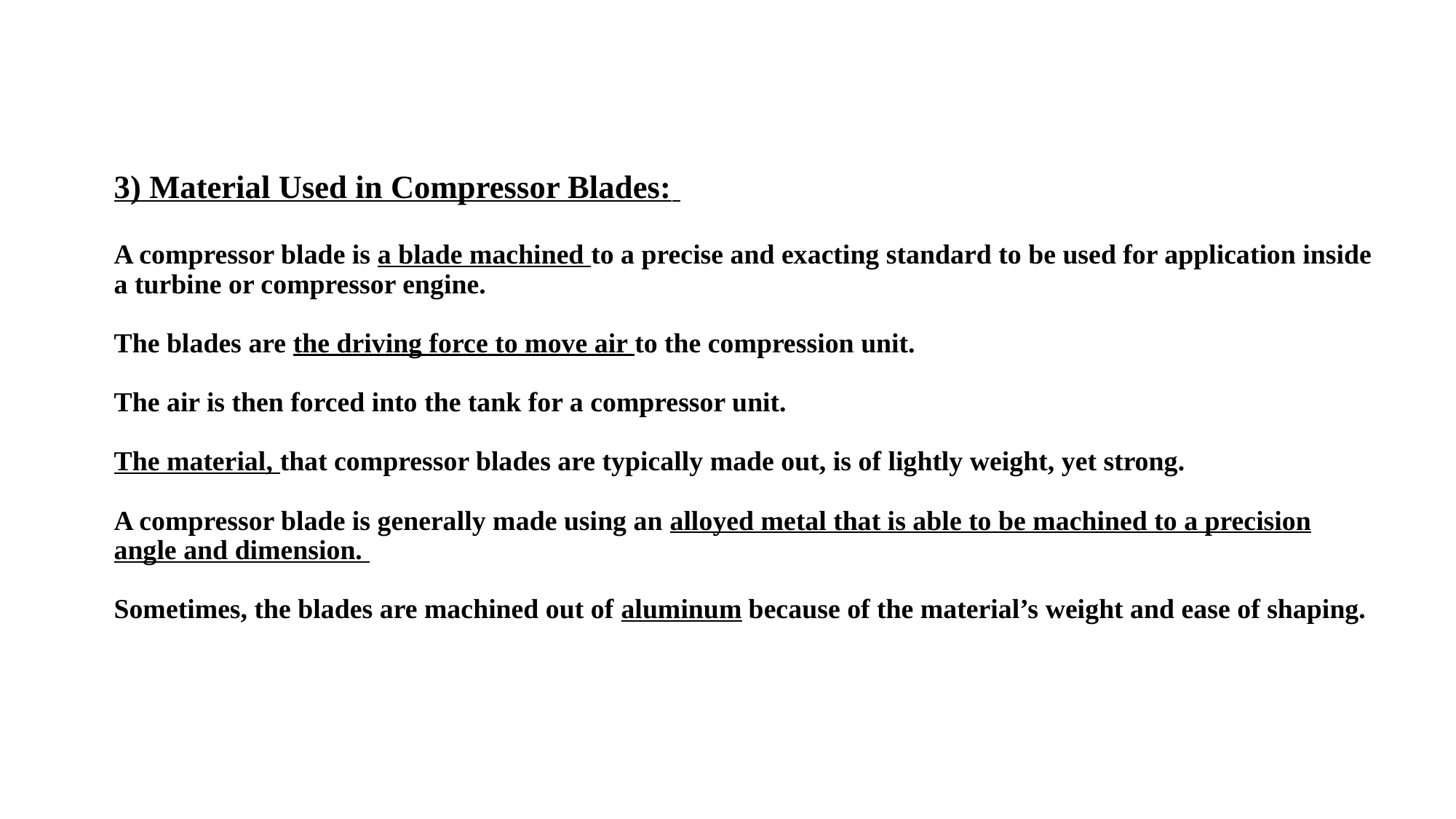

# 3) Material Used in Compressor Blades: A compressor blade is a blade machined to a precise and exacting standard to be used for application inside a turbine or compressor engine. The blades are the driving force to move air to the compression unit. The air is then forced into the tank for a compressor unit. The material, that compressor blades are typically made out, is of lightly weight, yet strong. A compressor blade is generally made using an alloyed metal that is able to be machined to a precision angle and dimension. Sometimes, the blades are machined out of aluminum because of the material’s weight and ease of shaping.